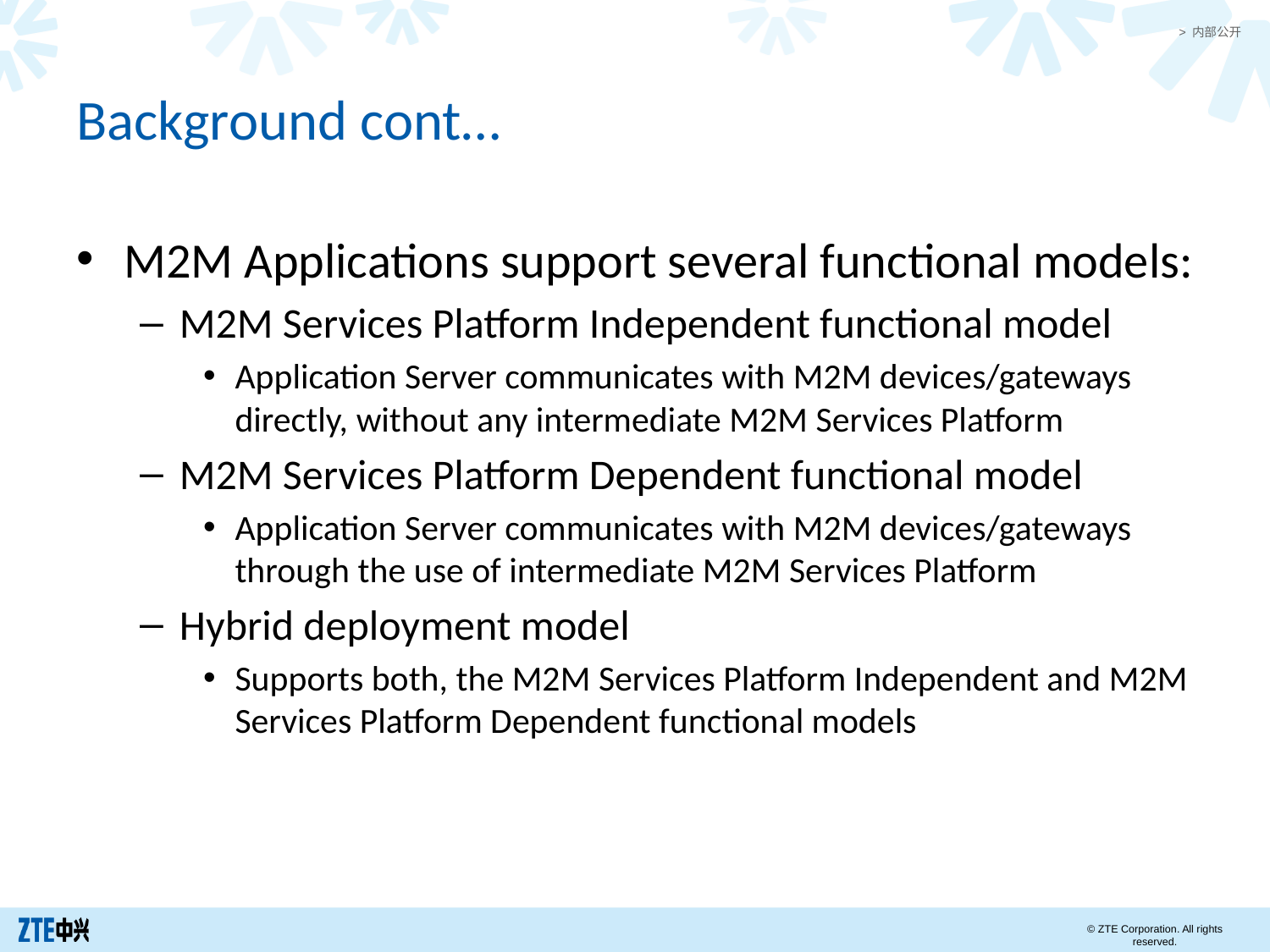

# Background cont…
M2M Applications support several functional models:
M2M Services Platform Independent functional model
Application Server communicates with M2M devices/gateways directly, without any intermediate M2M Services Platform
M2M Services Platform Dependent functional model
Application Server communicates with M2M devices/gateways through the use of intermediate M2M Services Platform
Hybrid deployment model
Supports both, the M2M Services Platform Independent and M2M Services Platform Dependent functional models